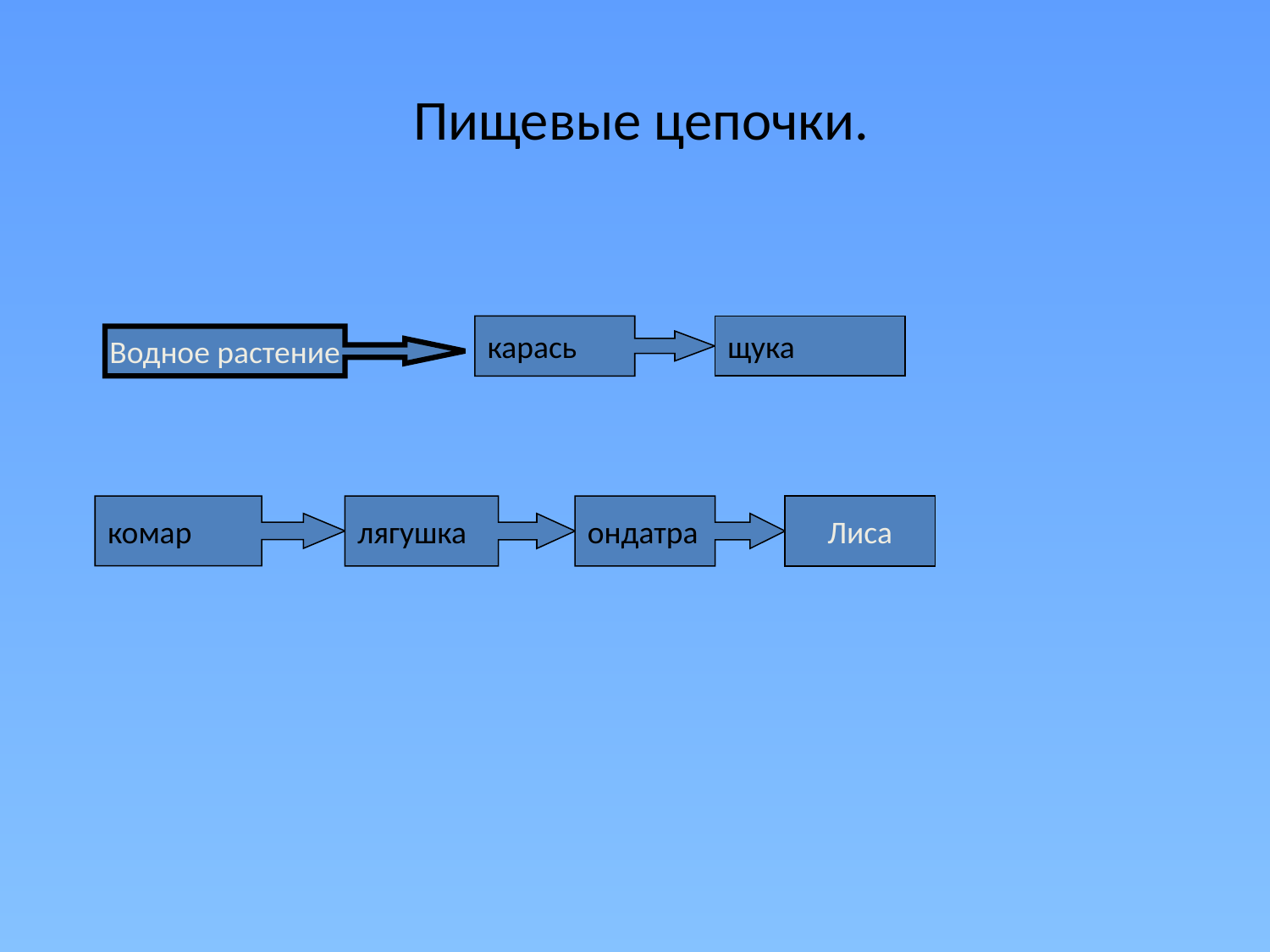

# Пищевые цепочки.
карась
щука
Водное растение
комар
лягушка
ондатра
Лиса